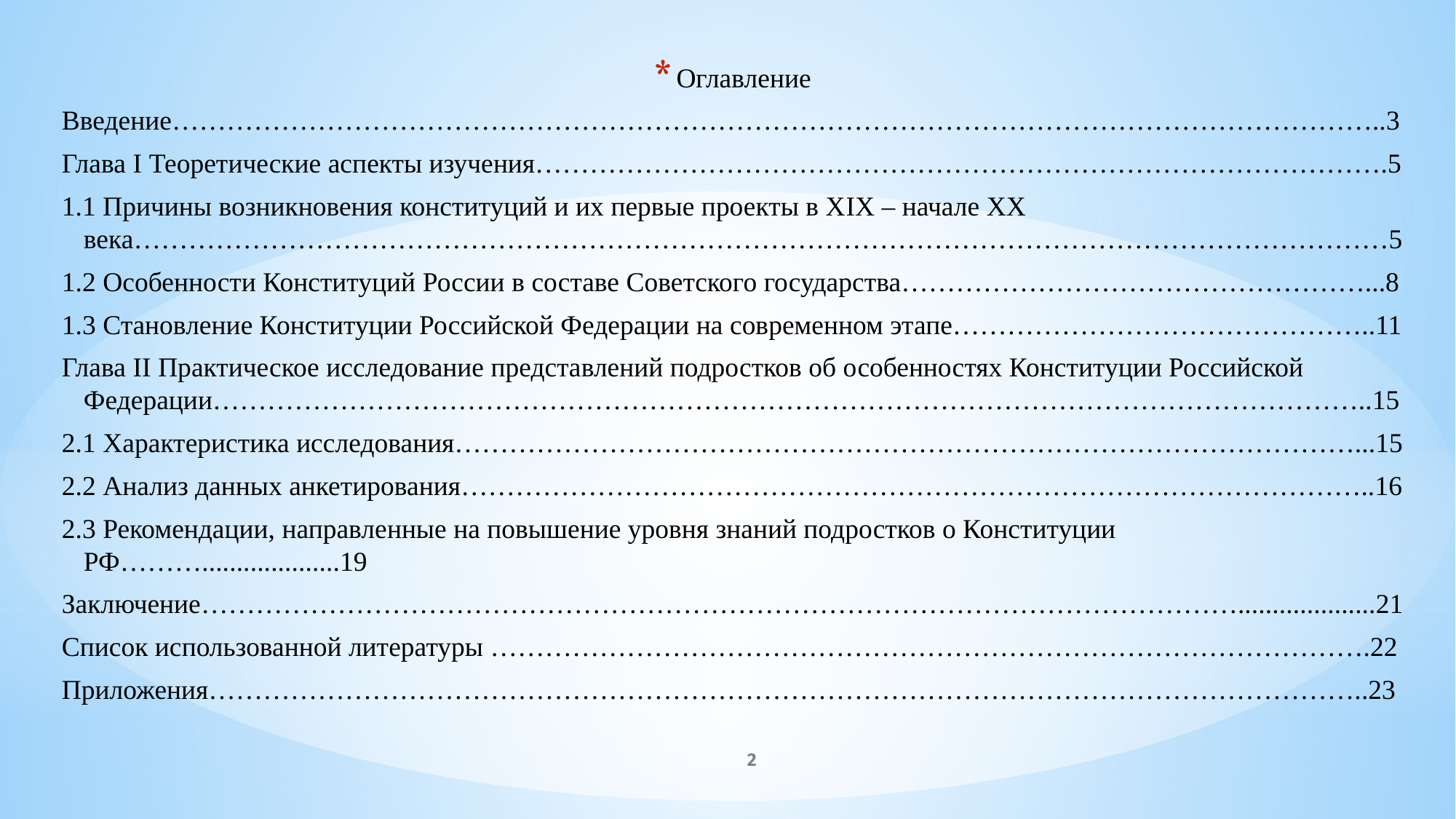

Оглавление
Введение……………………………………………………………………………………………………………………..3
Глава I Теоретические аспекты изучения………………………………………………………………………………….5
1.1 Причины возникновения конституций и их первые проекты в ХIХ – начале ХХ века…………………………………………………………………………………………………………………………5
1.2 Особенности Конституций России в составе Советского государства……………………………………………...8
1.3 Становление Конституции Российской Федерации на современном этапе………………………………………..11
Глава II Практическое исследование представлений подростков об особенностях Конституции Российской Федерации………………………………………………………………………………………………………………..15
2.1 Характеристика исследования………………………………………………………………………………………...15
2.2 Анализ данных анкетирования………………………………………………………………………………………..16
2.3 Рекомендации, направленные на повышение уровня знаний подростков о Конституции РФ………....................19
Заключение……………………………………………………………………………………………………....................21
Список использованной литературы …………………………………………………………………………………….22
Приложения………………………………………………………………………………………………………………..23

2